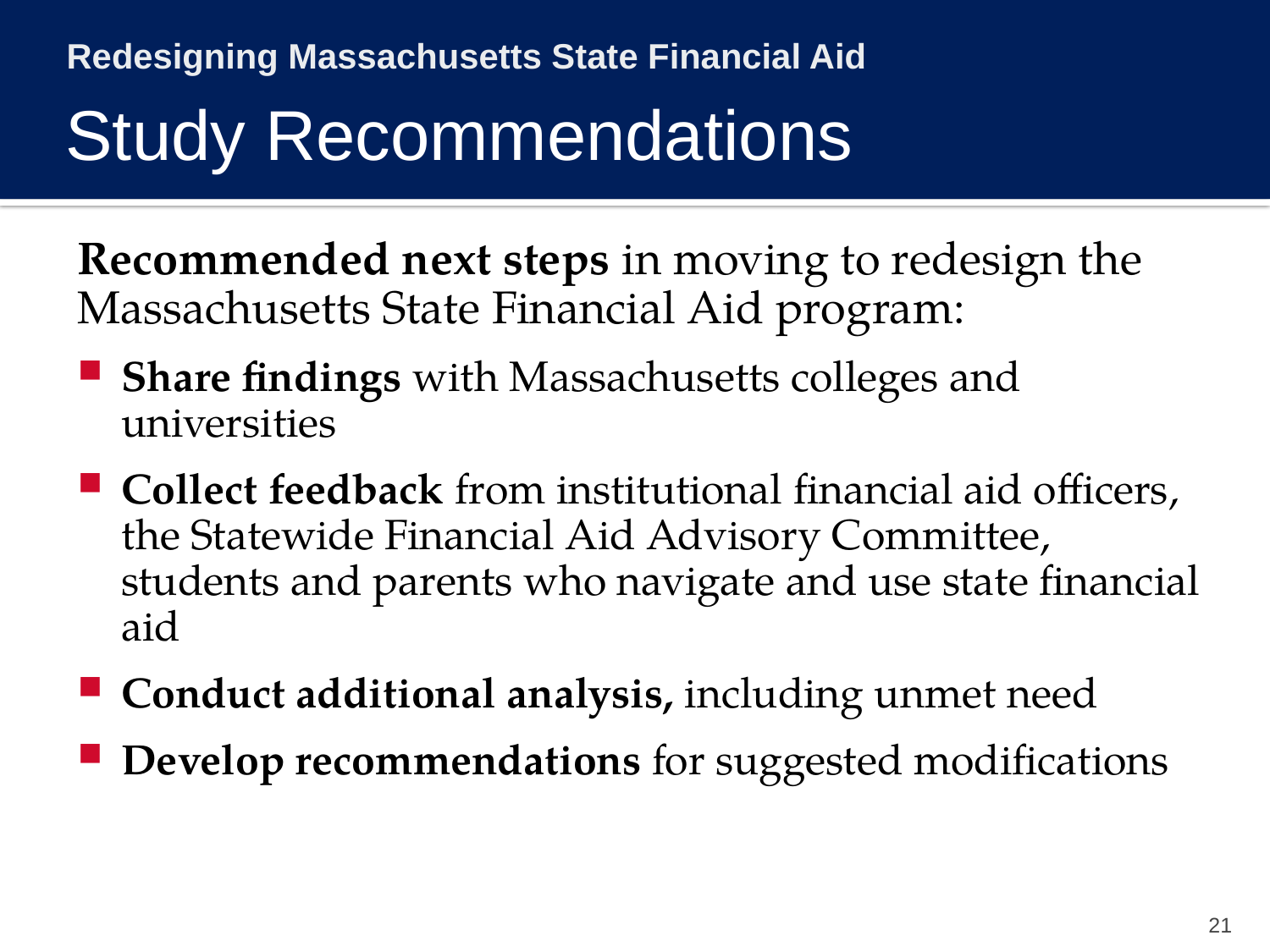

Redesigning Massachusetts State Financial Aid
# Study Recommendations
Recommended next steps in moving to redesign the Massachusetts State Financial Aid program:
Share findings with Massachusetts colleges and universities
Collect feedback from institutional financial aid officers, the Statewide Financial Aid Advisory Committee, students and parents who navigate and use state financial aid
Conduct additional analysis, including unmet need
Develop recommendations for suggested modifications